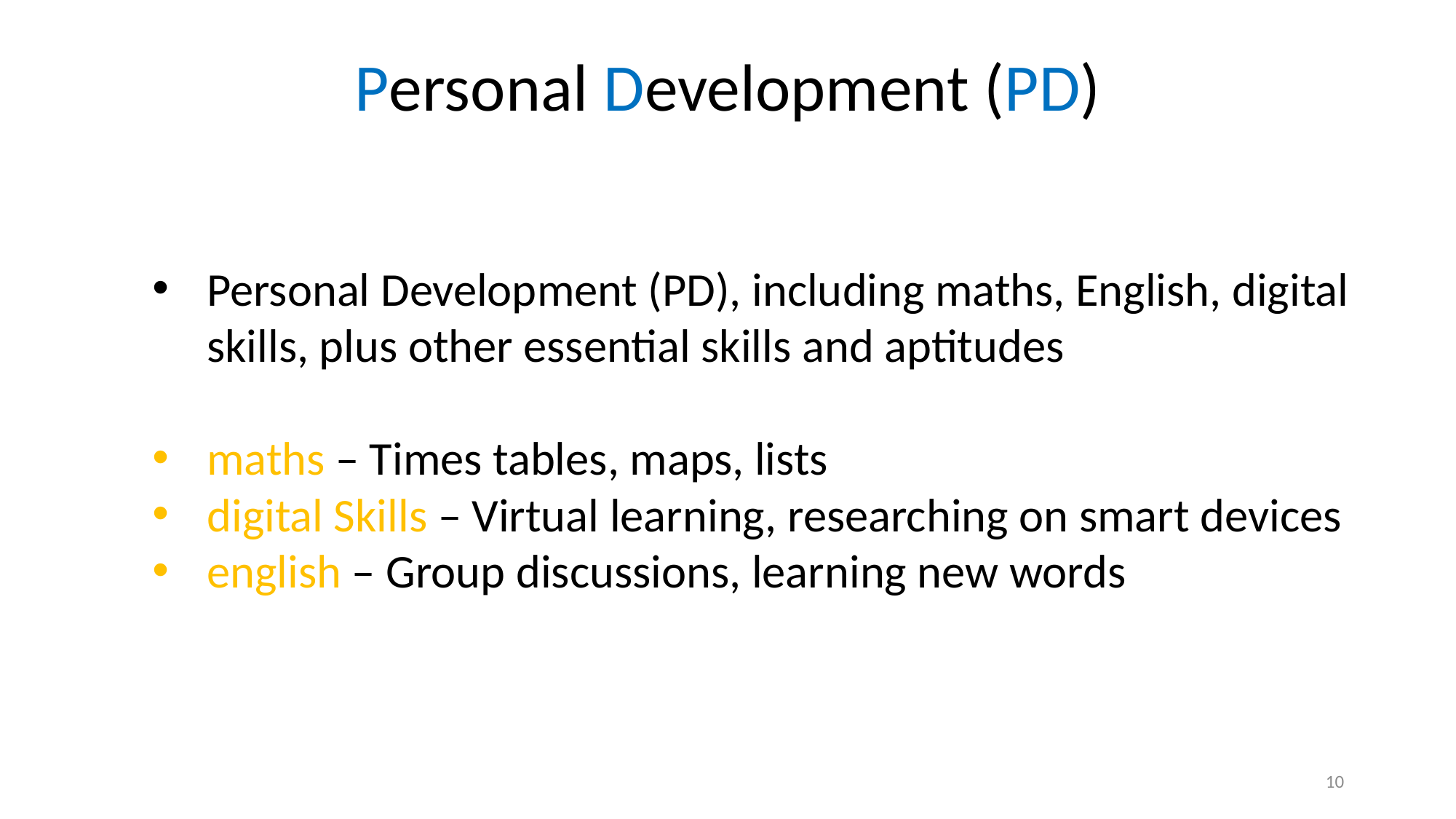

Personal Development (PD)
Personal Development (PD), including maths, English, digital skills, plus other essential skills and aptitudes

maths – Times tables, maps, lists
digital Skills – Virtual learning, researching on smart devices
english – Group discussions, learning new words
10